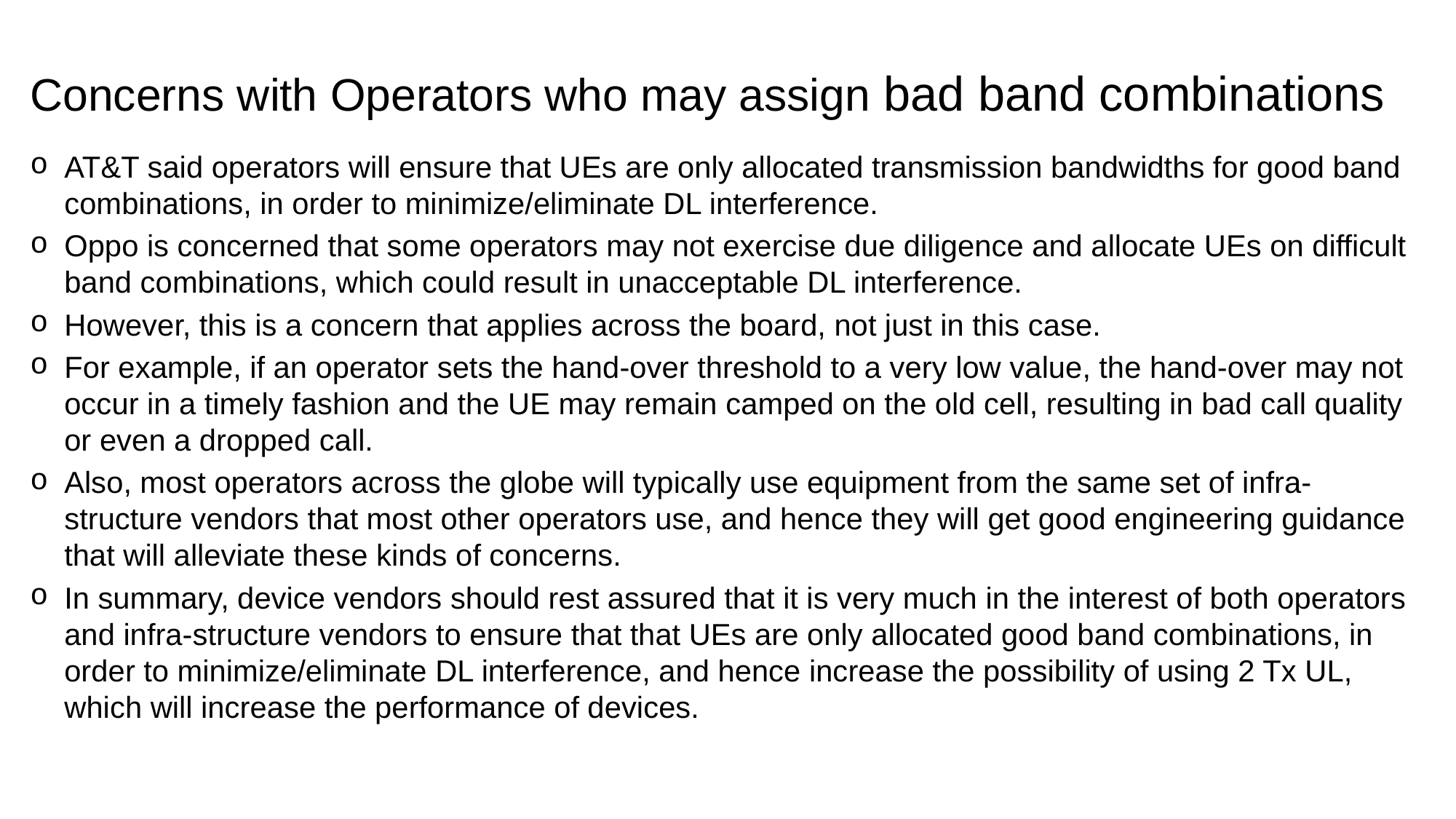

# Concerns with Operators who may assign bad band combinations
AT&T said operators will ensure that UEs are only allocated transmission bandwidths for good band combinations, in order to minimize/eliminate DL interference.
Oppo is concerned that some operators may not exercise due diligence and allocate UEs on difficult band combinations, which could result in unacceptable DL interference.
However, this is a concern that applies across the board, not just in this case.
For example, if an operator sets the hand-over threshold to a very low value, the hand-over may not occur in a timely fashion and the UE may remain camped on the old cell, resulting in bad call quality or even a dropped call.
Also, most operators across the globe will typically use equipment from the same set of infra-structure vendors that most other operators use, and hence they will get good engineering guidance that will alleviate these kinds of concerns.
In summary, device vendors should rest assured that it is very much in the interest of both operators and infra-structure vendors to ensure that that UEs are only allocated good band combinations, in order to minimize/eliminate DL interference, and hence increase the possibility of using 2 Tx UL, which will increase the performance of devices.